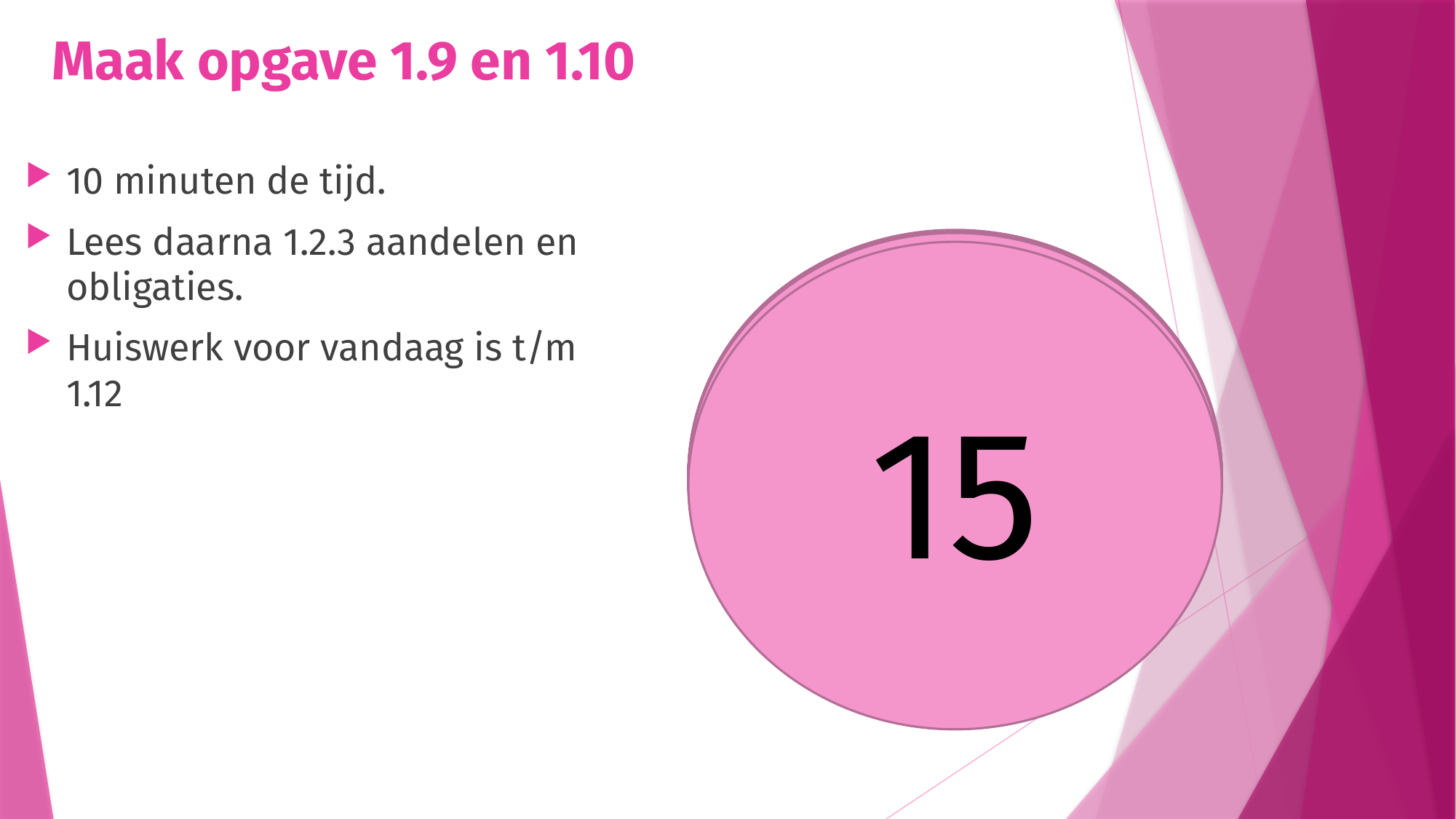

# Maak opgave 1.9 en 1.10
10 minuten de tijd.
Lees daarna 1.2.3 aandelen en obligaties.
Huiswerk voor vandaag is t/m 1.12
10
11
9
8
14
5
6
7
4
3
1
2
13
12
15